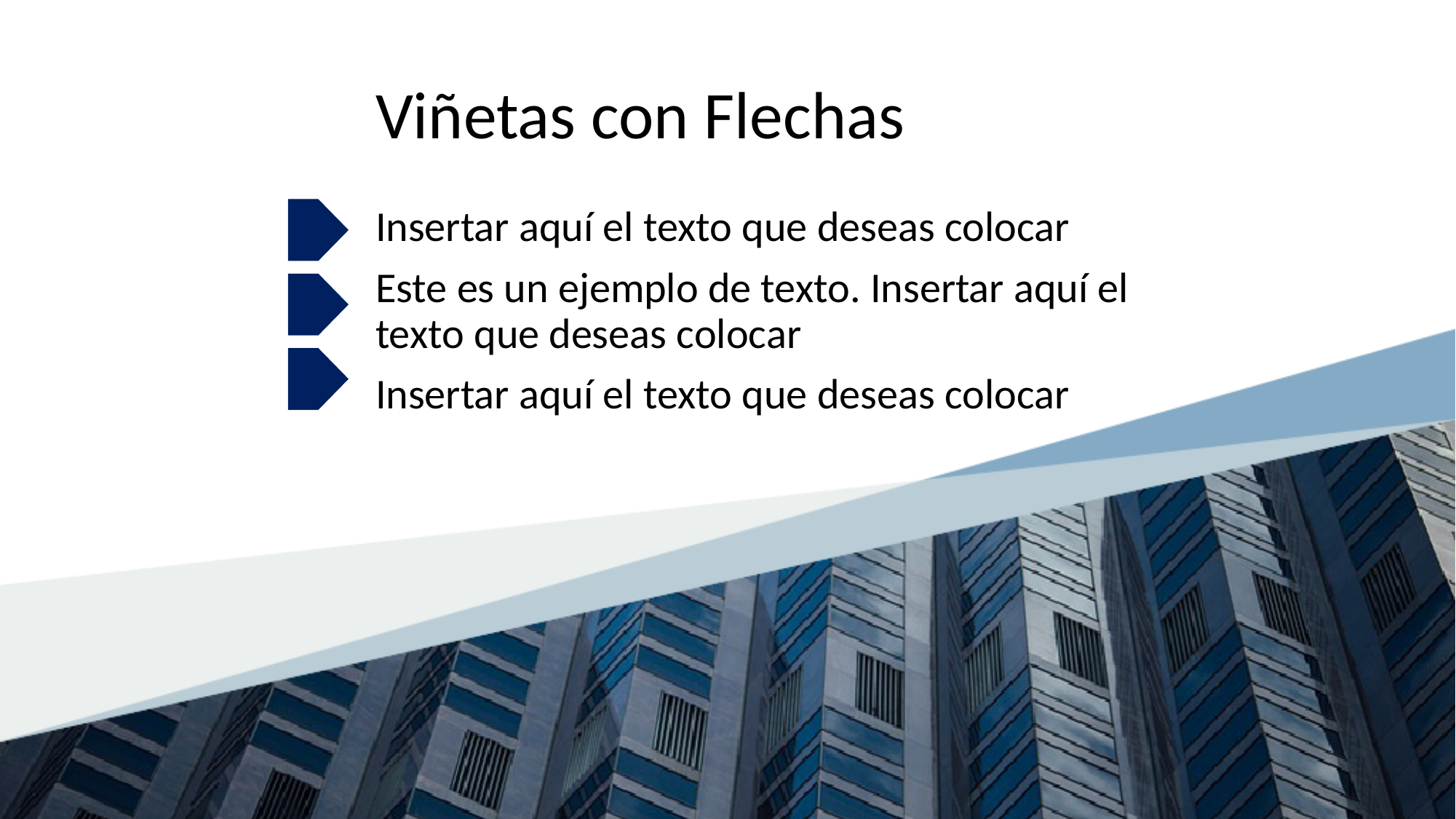

# Viñetas con Flechas

Insertar aquí el texto que deseas colocar
Este es un ejemplo de texto. Insertar aquí el texto que deseas colocar
Insertar aquí el texto que deseas colocar